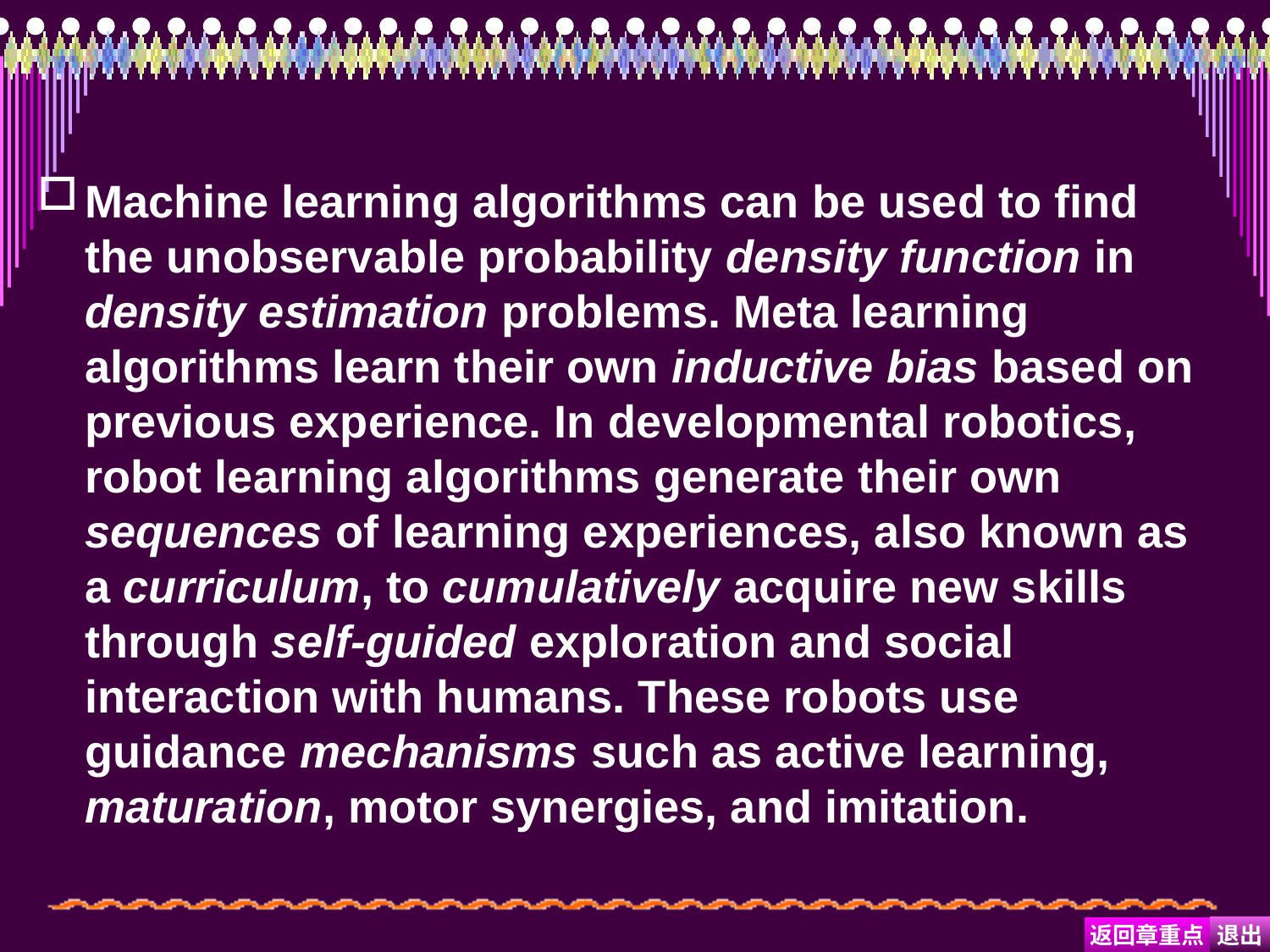

#
Machine learning algorithms can be used to find the unobservable probability density function in density estimation problems. Meta learning algorithms learn their own inductive bias based on previous experience. In developmental robotics, robot learning algorithms generate their own sequences of learning experiences, also known as a curriculum, to cumulatively acquire new skills through self-guided exploration and social interaction with humans. These robots use guidance mechanisms such as active learning, maturation, motor synergies, and imitation.